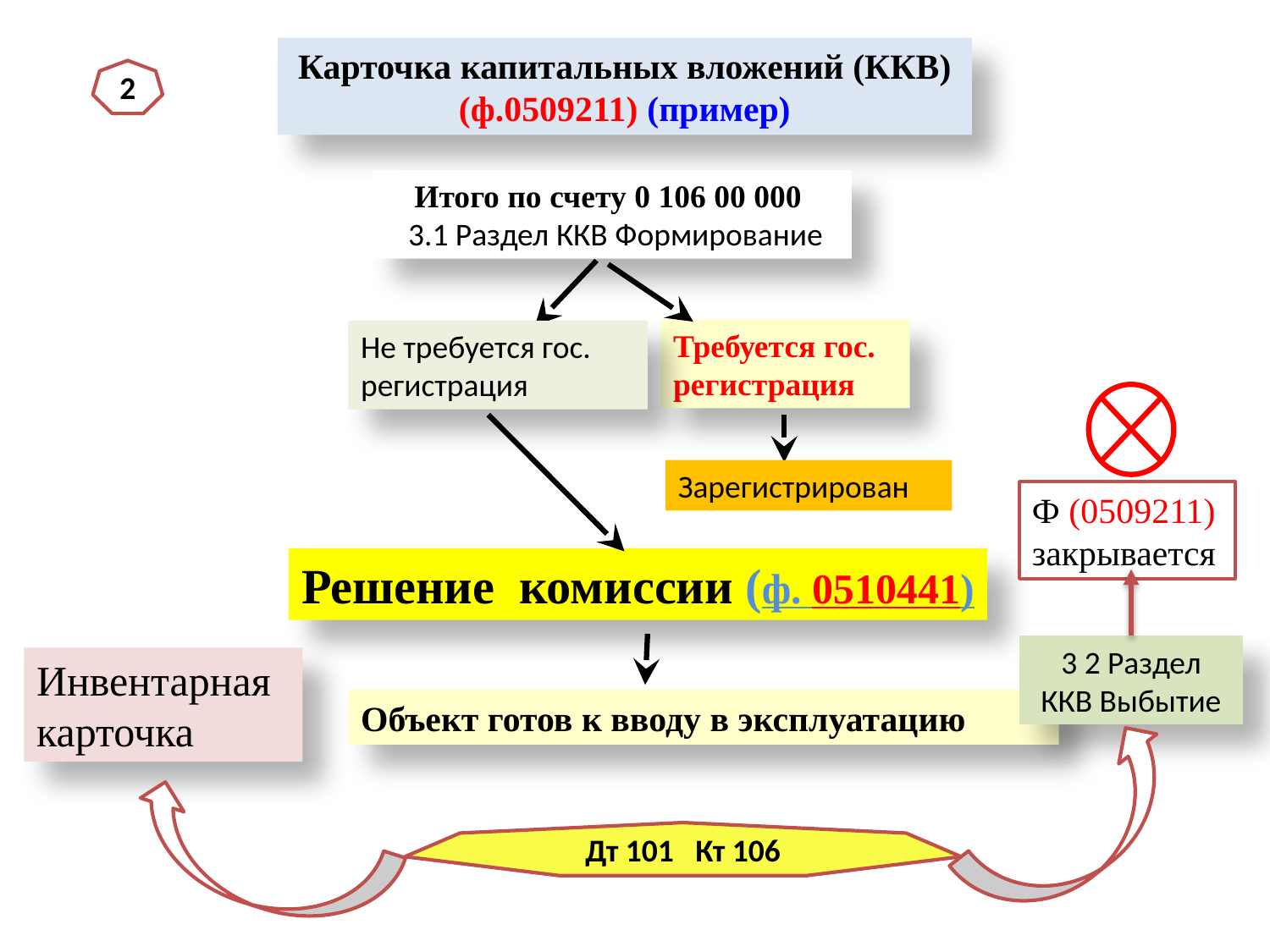

Карточка капитальных вложений (ККВ)
(ф.0509211) (пример)
2
Итого по счету 0 106 00 000
 3.1 Раздел ККВ Формирование
Требуется гос. регистрация
Не требуется гос. регистрация

Зарегистрирован
Ф (0509211) закрывается
Решение  комиссии (ф. 0510441)
3 2 Раздел ККВ Выбытие
Инвентарная карточка
Объект готов к вводу в эксплуатацию

Дт 101   Кт 106